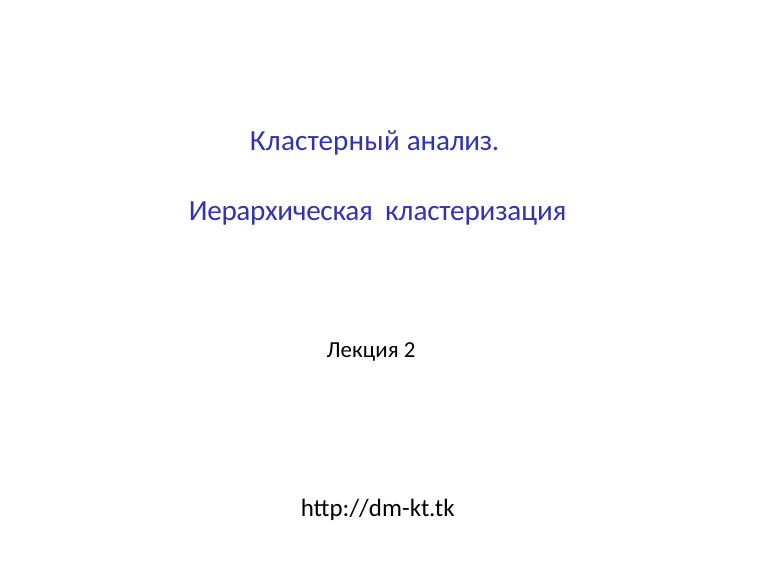

# Кластерный анализ. Иерархическая  кластеризация
Лекция 2
http://dm-kt.tk